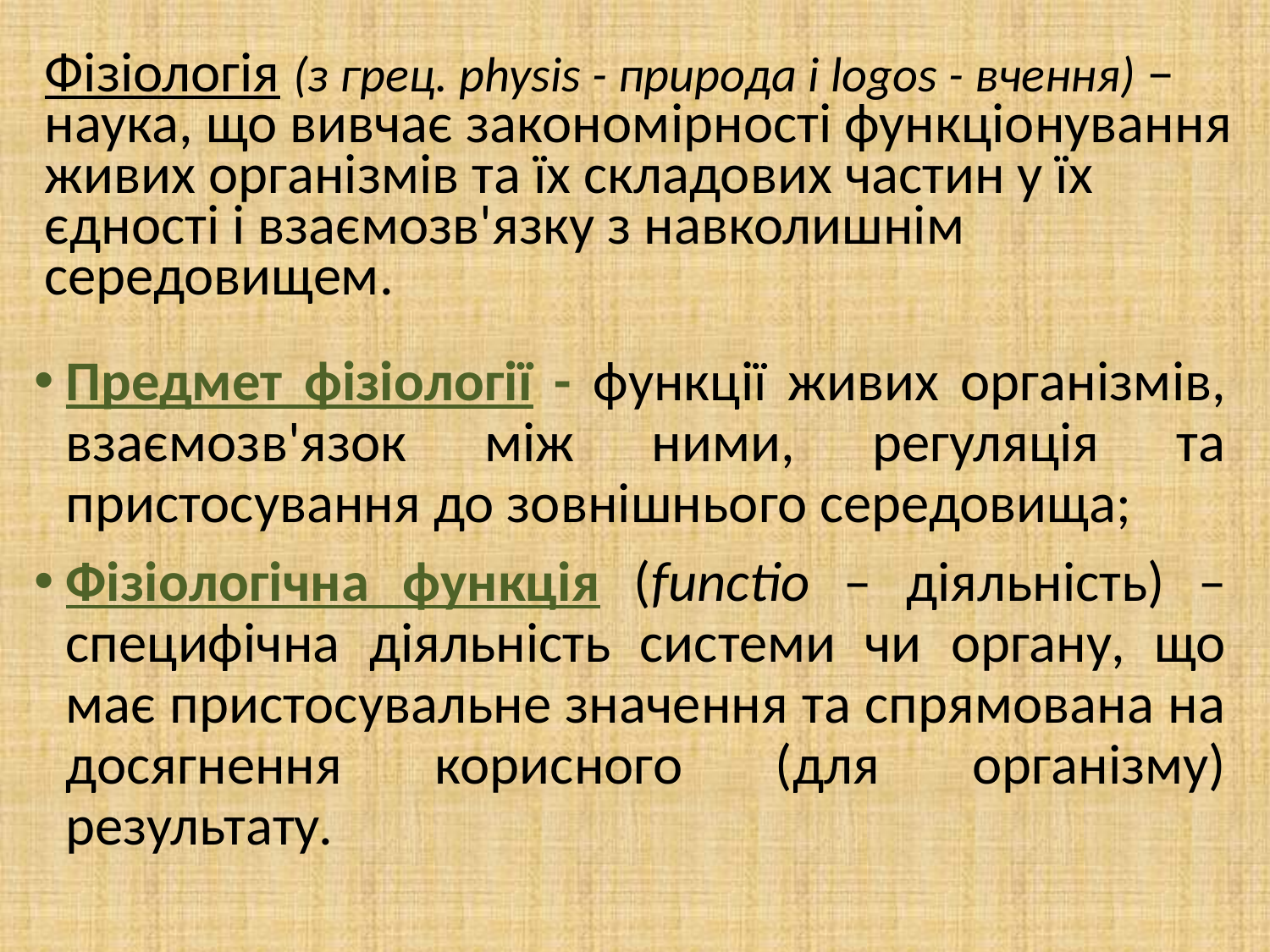

# Фізіологія (з грец. physis - природа і logos - вчення) – наука, що вивчає закономірності функціонування живих організмів та їх складових частин у їх єдності і взаємозв'язку з навколишнім середовищем.
Предмет фізіології - функції живих організмів, взаємозв'язок між ними, регуляція та пристосування до зовнішнього середовища;
Фізіологічна функція (functio – діяльність) – специфічна діяльність системи чи органу, що має пристосувальне значення та спрямована на досягнення корисного (для організму) результату.